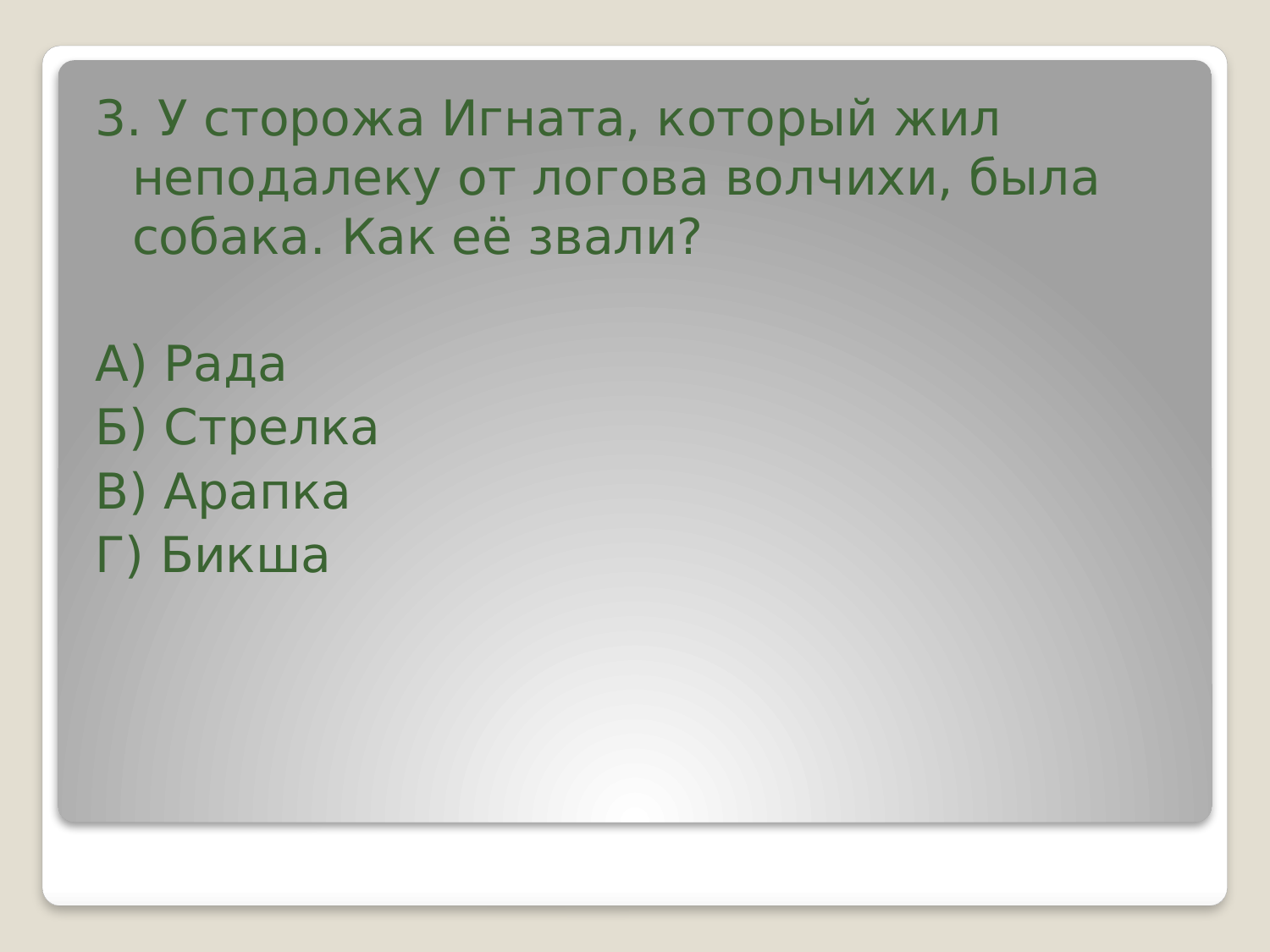

3. У сторожа Игната, который жил неподалеку от логова волчихи, была собака. Как её звали?

А) Рада
Б) Стрелка
В) Арапка
Г) Бикша